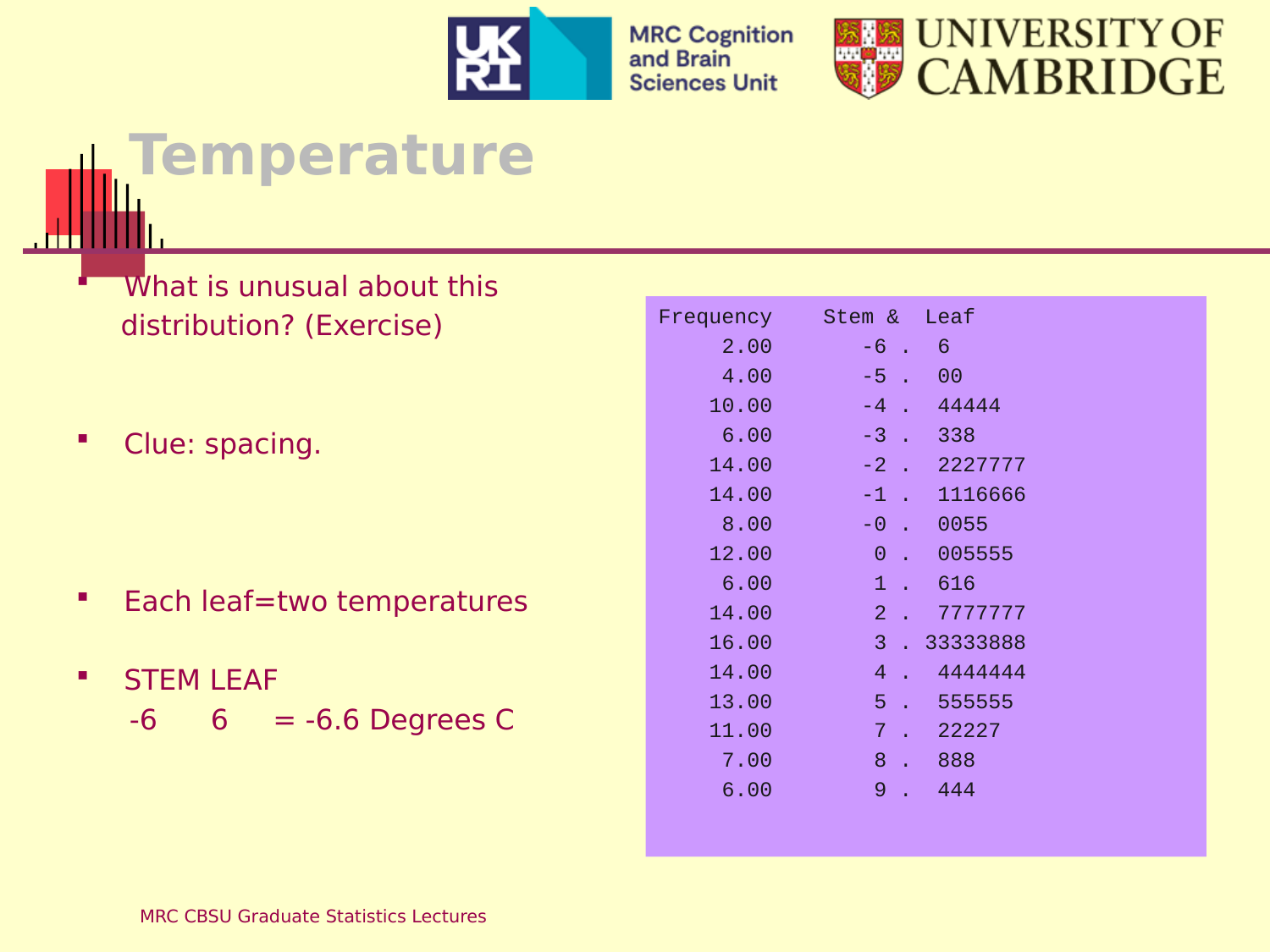

# Temperature

What is unusual about this
     distribution? (Exercise)

Clue: spacing.

Each leaf=two temperatures

STEM LEAF
      -6      6     = -6.6 Degrees C
Frequency    Stem &  Leaf
     2.00       -6 .  6
     4.00       -5 .  00
    10.00       -4 .  44444
     6.00       -3 .  338
    14.00       -2 .  2227777
    14.00       -1 .  1116666
     8.00       -0 .  0055
    12.00        0 .  005555
     6.00        1 .  616
    14.00        2 .  7777777
    16.00        3 . 33333888
    14.00        4 .  4444444
    13.00        5 .  555555
    11.00        7 .  22227
     7.00        8 .  888
     6.00        9 .  444

MRC CBSU Graduate Statistics Lectures